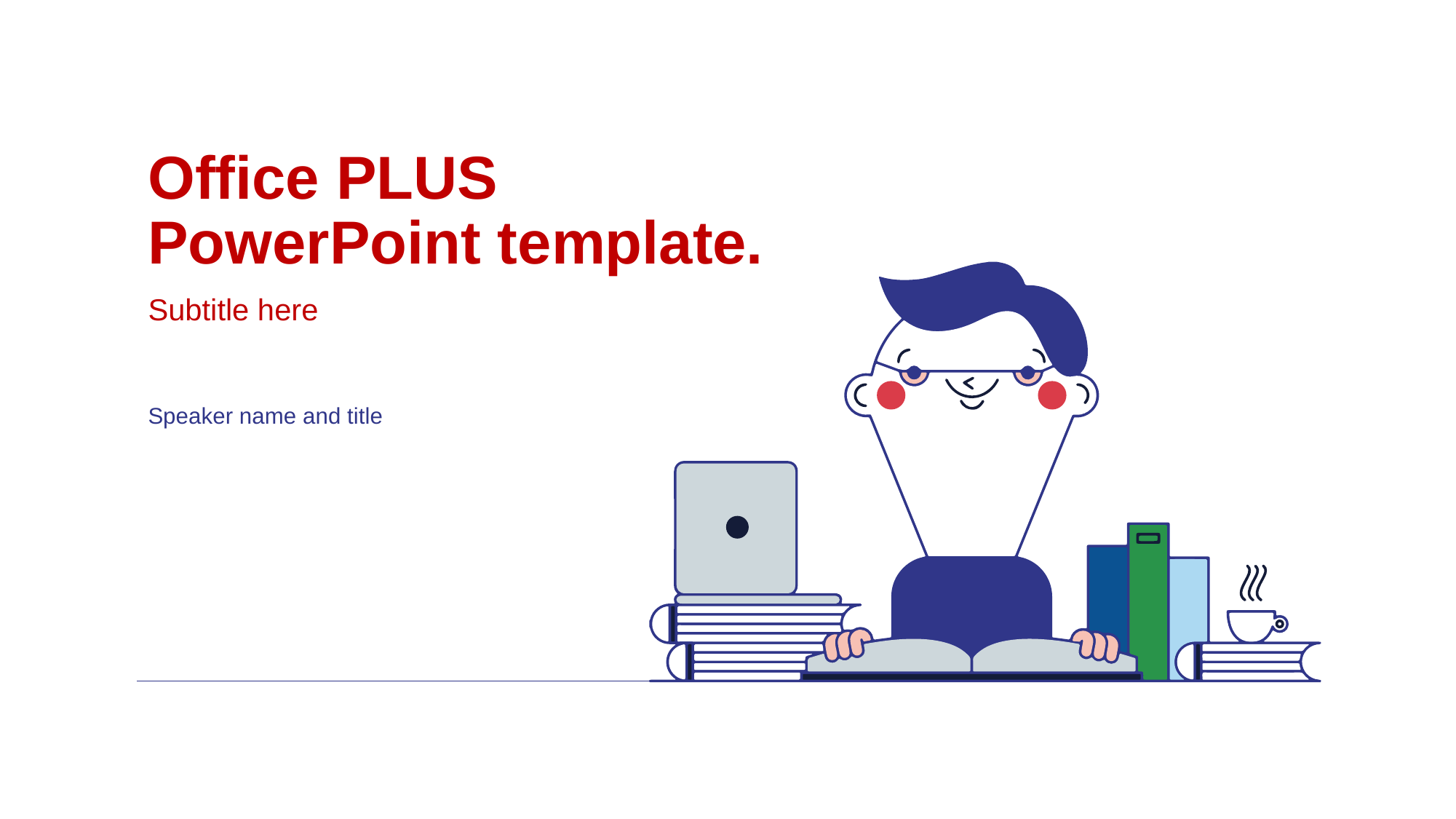

# Office PLUS PowerPoint template.
Subtitle here
Speaker name and title